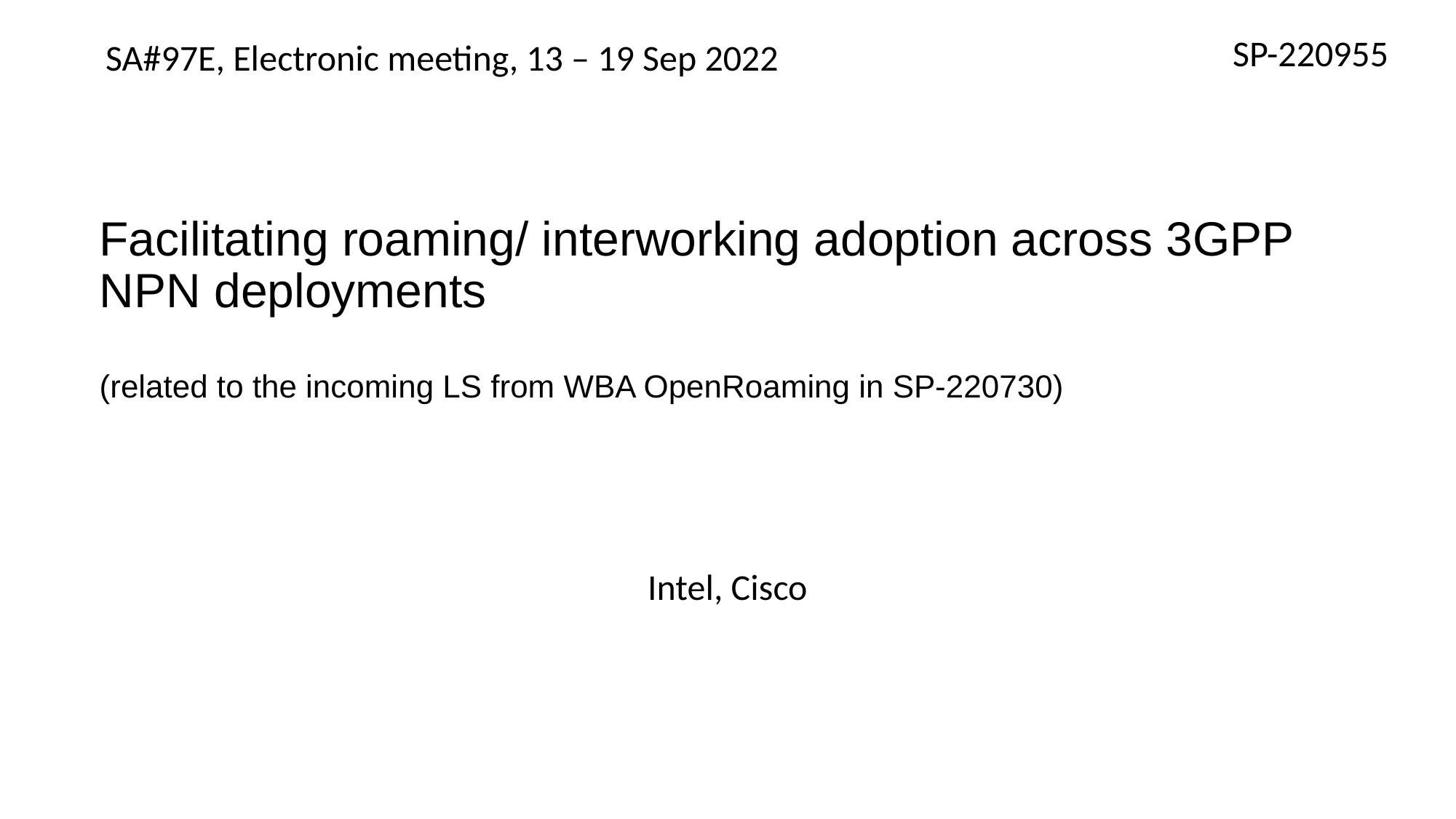

SP-220955
SA#97E, Electronic meeting, 13 – 19 Sep 2022
# Facilitating roaming/ interworking adoption across 3GPP NPN deployments (related to the incoming LS from WBA OpenRoaming in SP-220730)
Intel, Cisco